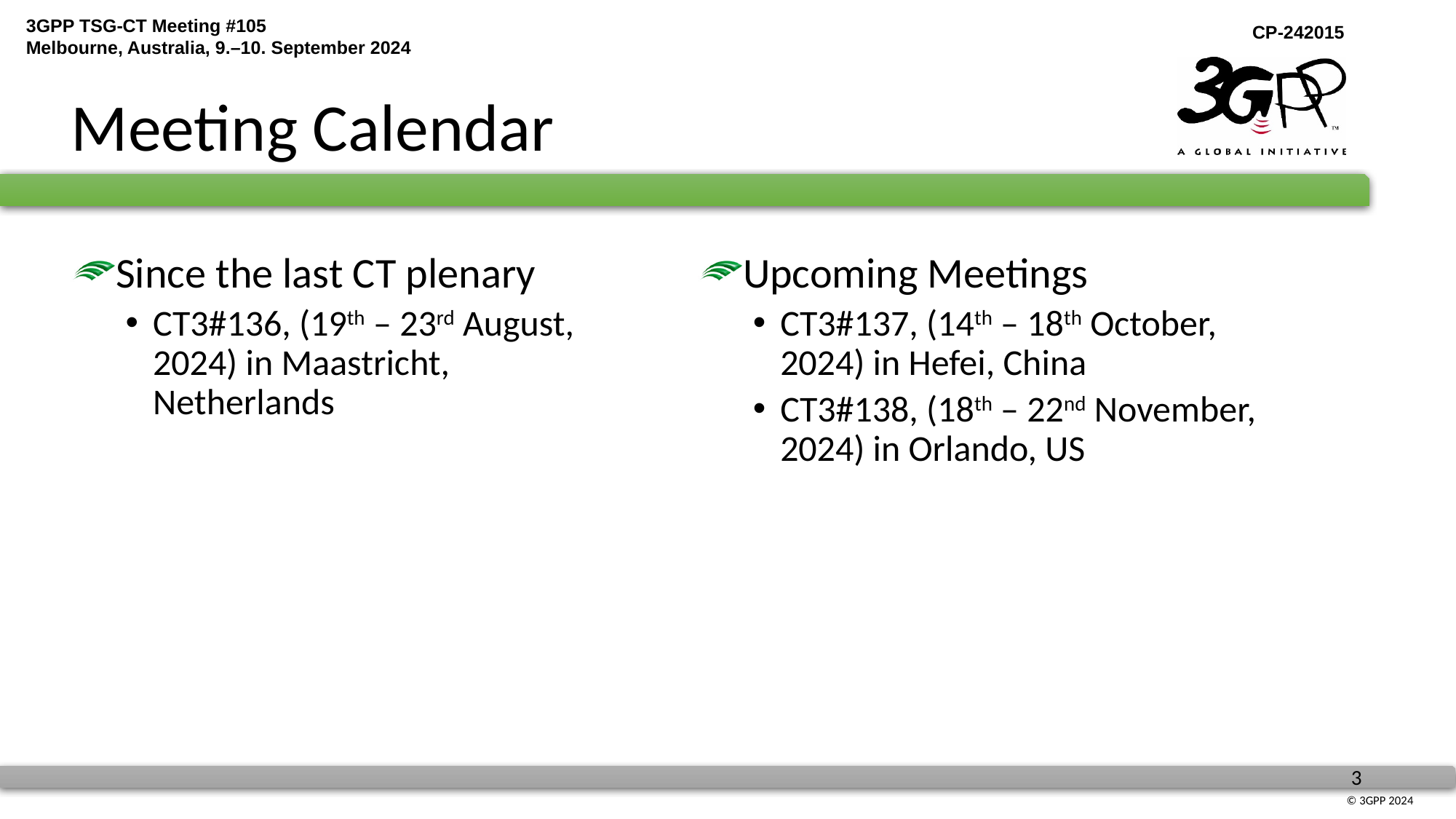

# Meeting Calendar
Since the last CT plenary
CT3#136, (19th – 23rd August, 2024) in Maastricht, Netherlands
Upcoming Meetings
CT3#137, (14th – 18th October, 2024) in Hefei, China
CT3#138, (18th – 22nd November, 2024) in Orlando, US